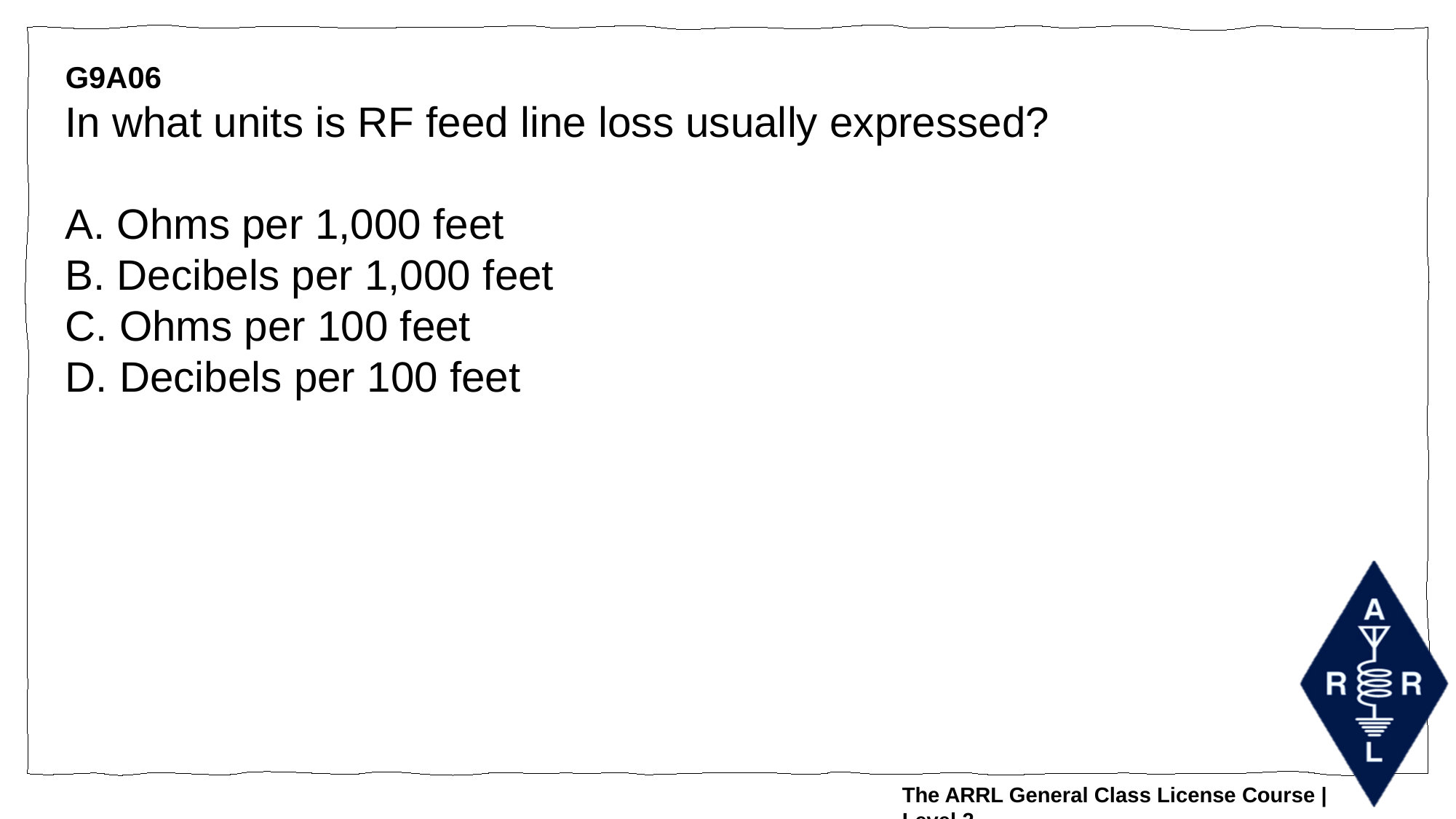

G9A06
In what units is RF feed line loss usually expressed?

A. Ohms per 1,000 feet
B. Decibels per 1,000 feet
C. Ohms per 100 feet
D. Decibels per 100 feet